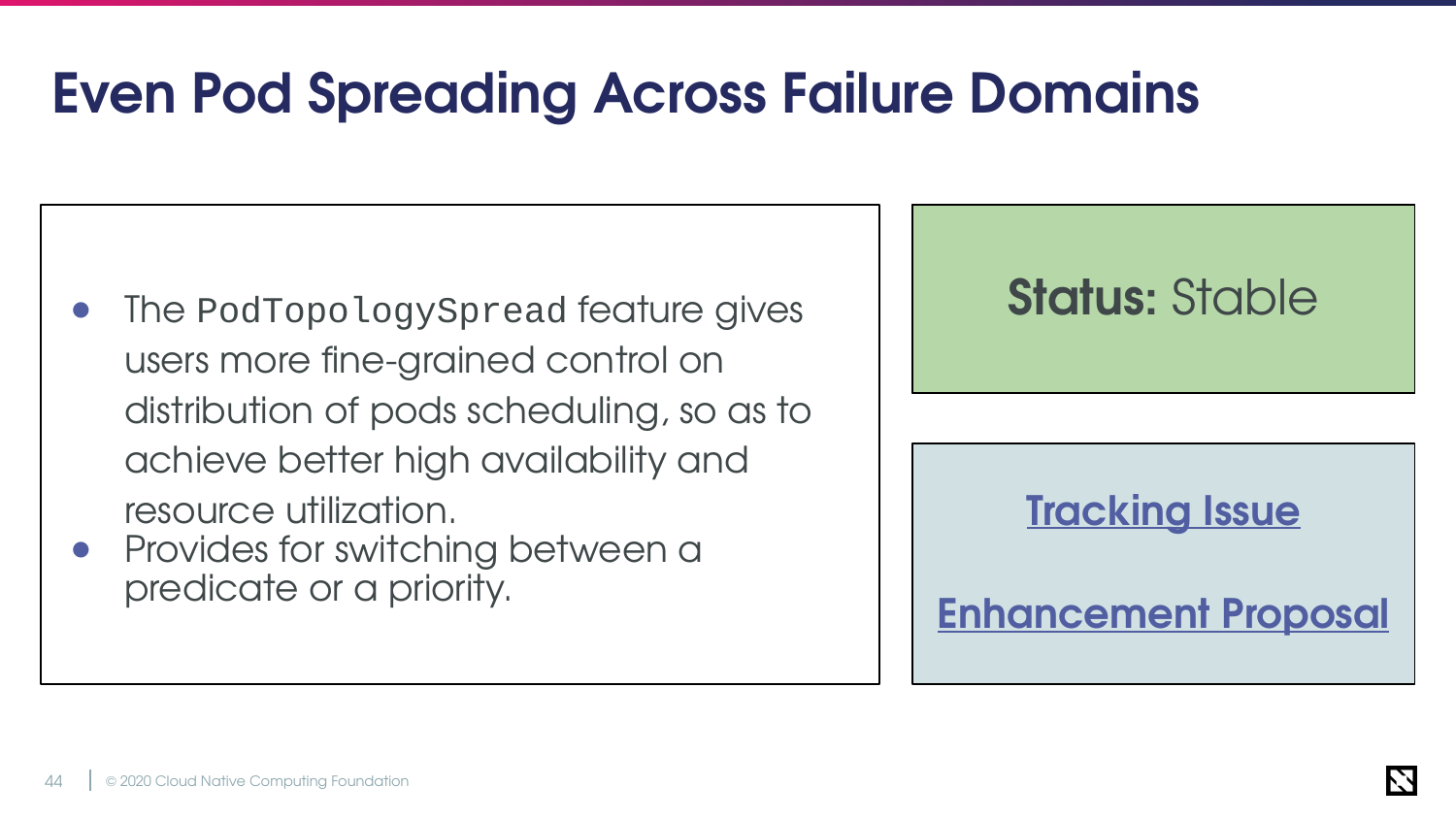

# Even Pod Spreading Across Failure Domains
The PodTopologySpread feature gives users more fine-grained control on distribution of pods scheduling, so as to achieve better high availability and resource utilization.
Provides for switching between a predicate or a priority.
Status: Beta
Status: Stable
Tracking Issue
Enhancement Proposal